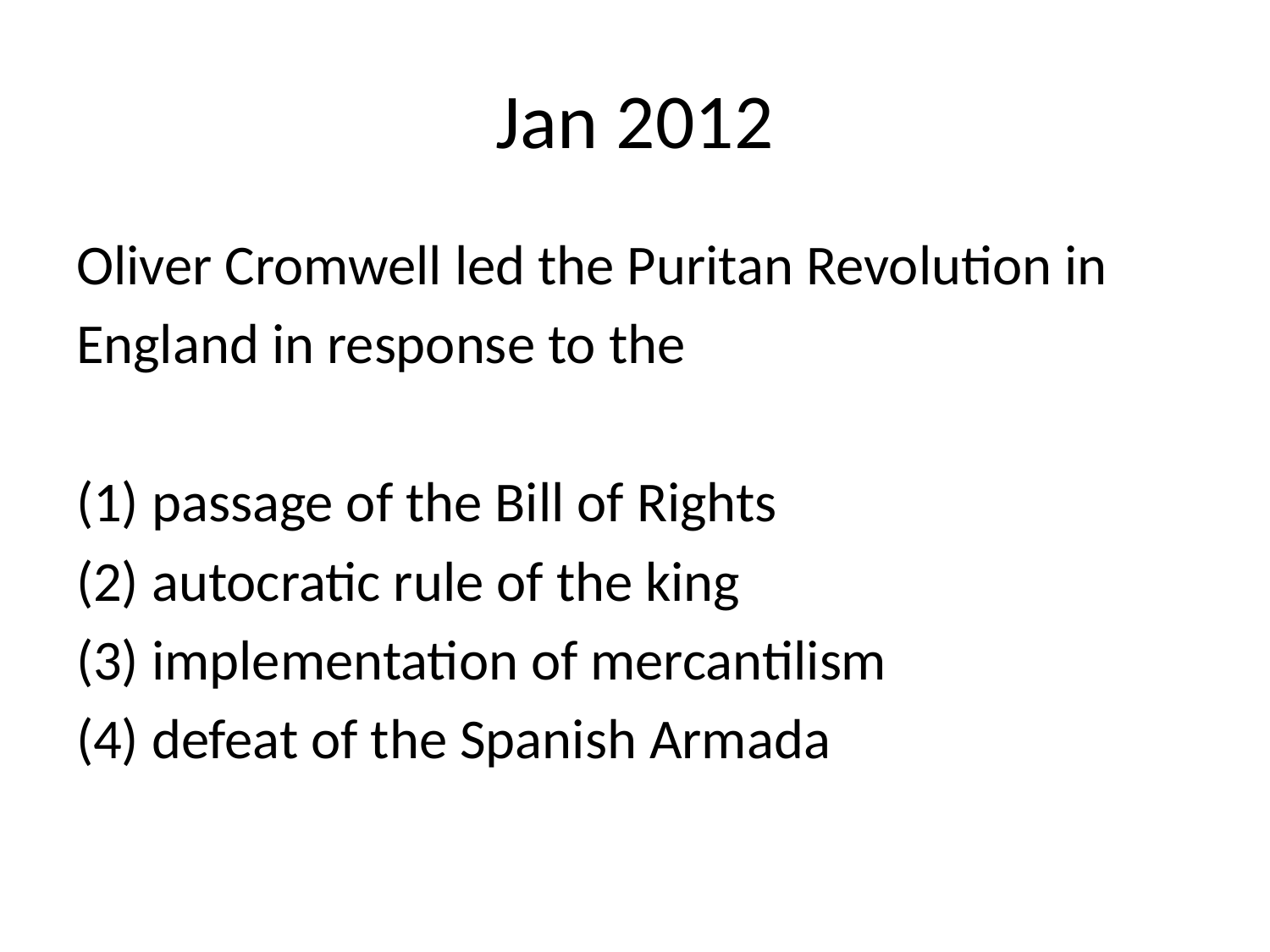

# Jan 2012
Oliver Cromwell led the Puritan Revolution in
England in response to the

(1) passage of the Bill of Rights
(2) autocratic rule of the king
(3) implementation of mercantilism
(4) defeat of the Spanish Armada